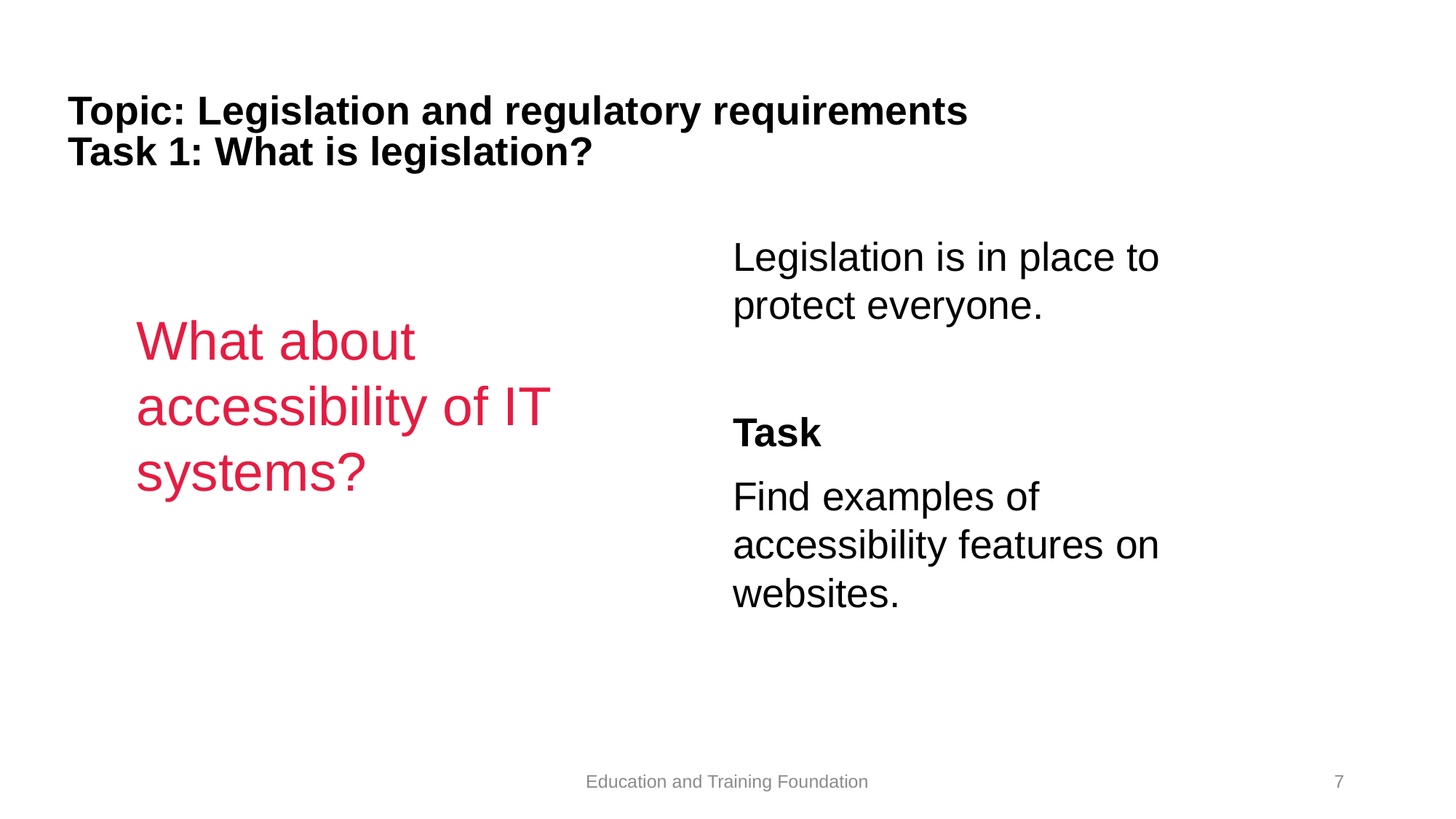

# Topic: Legislation and regulatory requirements Task 1: What is legislation?
Legislation is in place to protect everyone.

Task
Find examples of accessibility features on websites.
What about accessibility of IT systems?
Education and Training Foundation
7